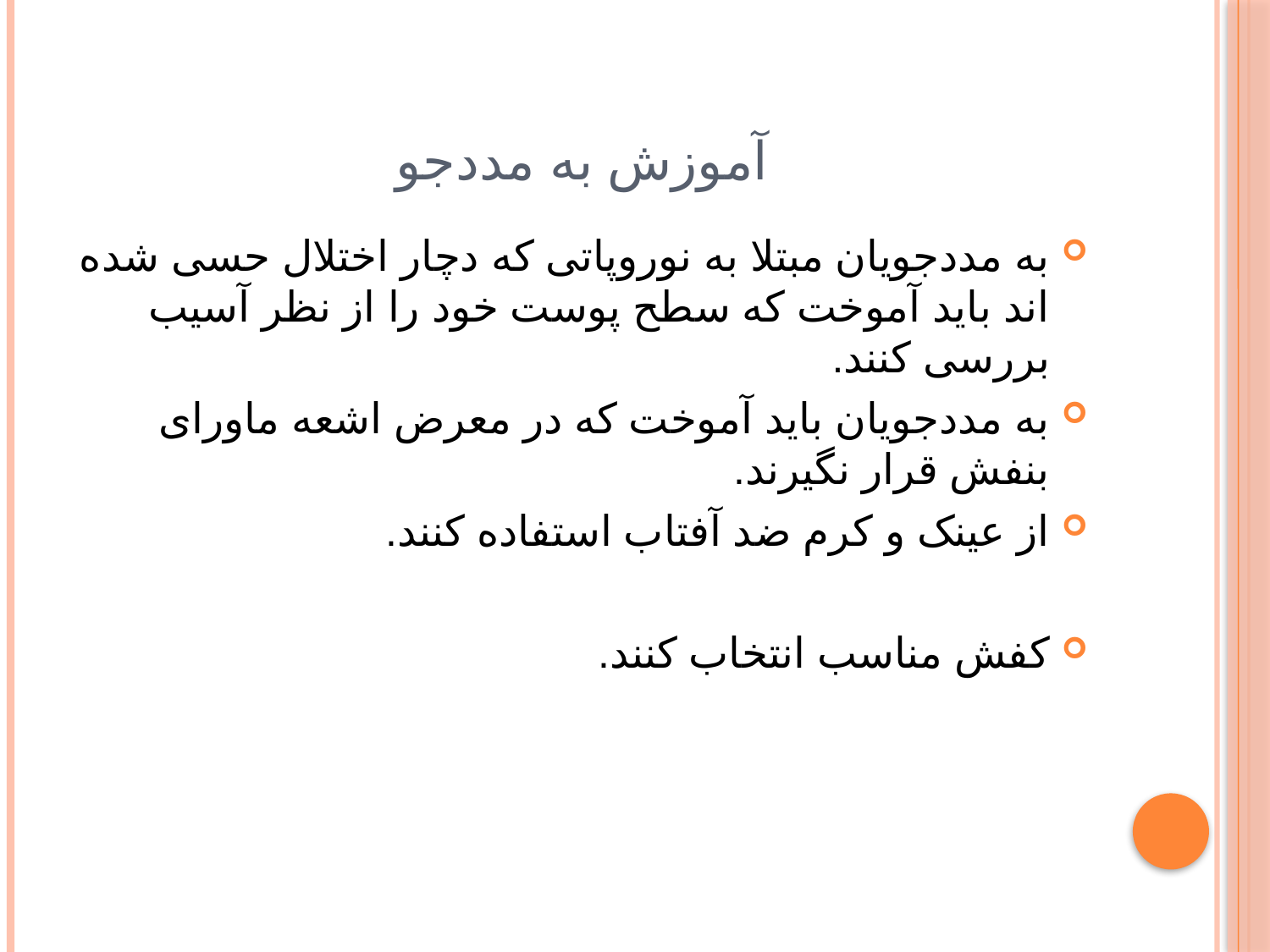

# آموزش به مددجو
به مددجویان مبتلا به نوروپاتی که دچار اختلال حسی شده اند باید آموخت که سطح پوست خود را از نظر آسیب بررسی کنند.
به مددجویان باید آموخت که در معرض اشعه ماورای بنفش قرار نگیرند.
از عینک و کرم ضد آفتاب استفاده کنند.

کفش مناسب انتخاب کنند.